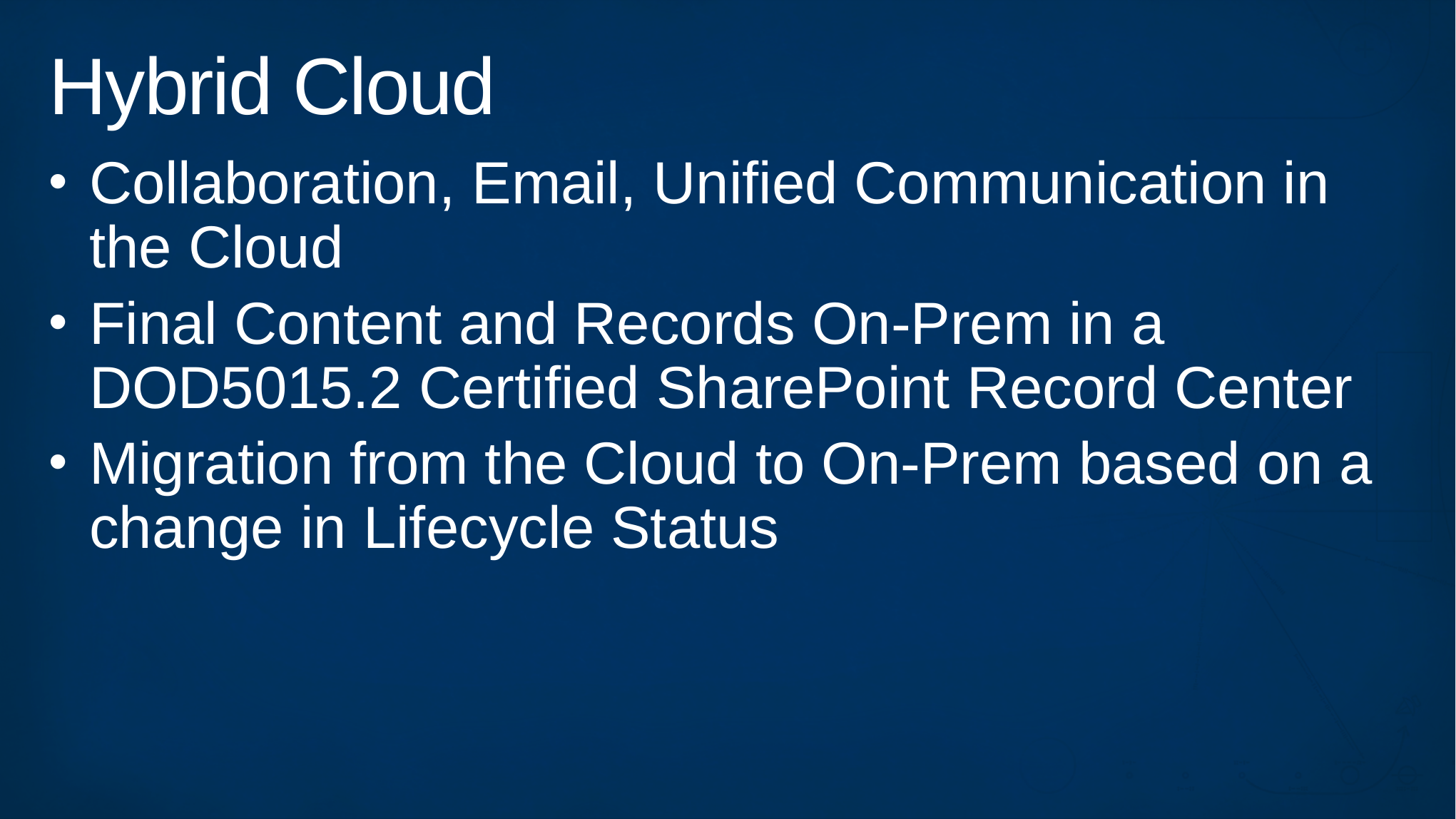

# Hybrid Cloud
Collaboration, Email, Unified Communication in the Cloud
Final Content and Records On-Prem in a DOD5015.2 Certified SharePoint Record Center
Migration from the Cloud to On-Prem based on a change in Lifecycle Status